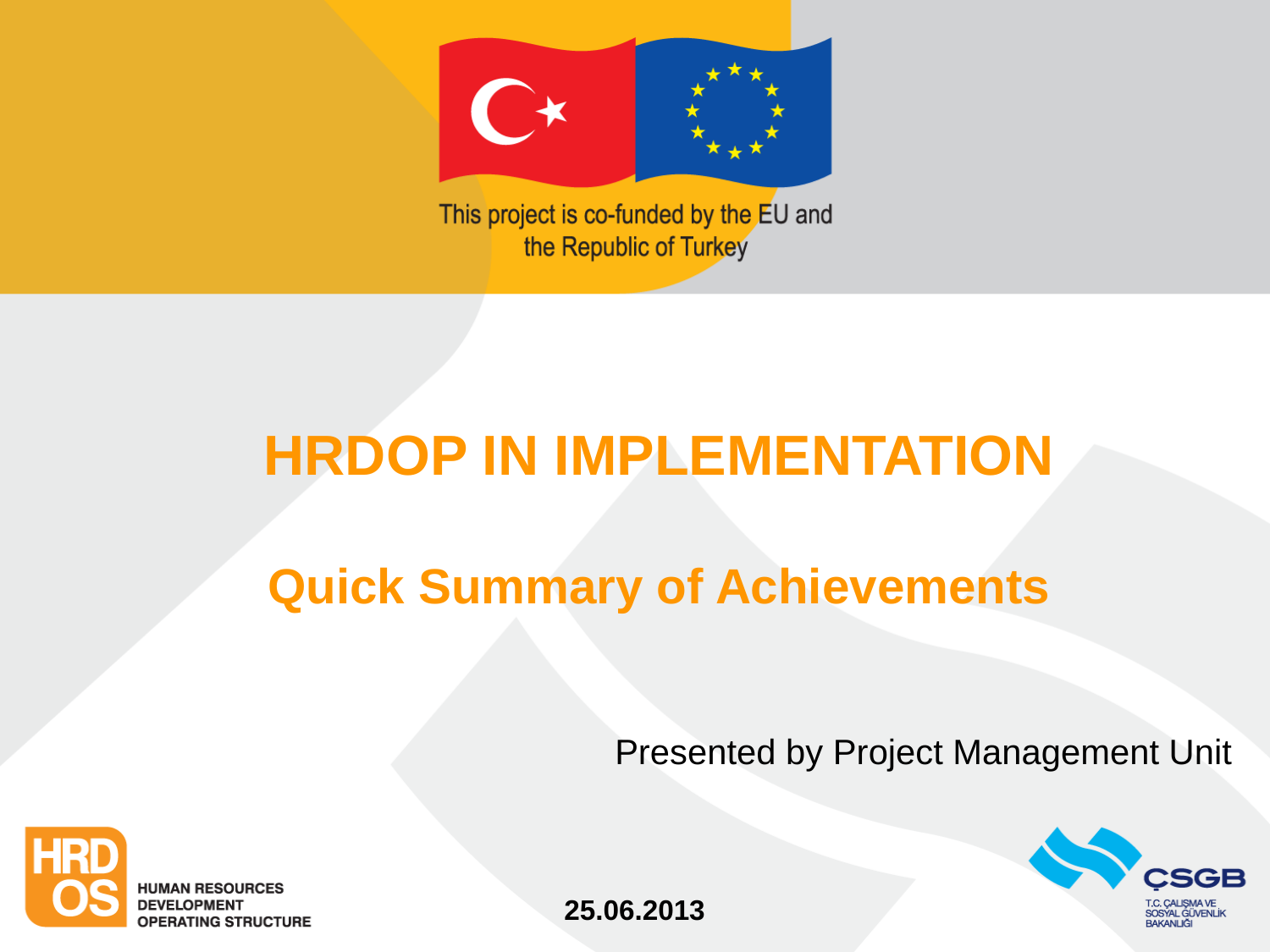

# HRDOP IN IMPLEMENTATION Quick Summary of Achievements
Presented by Project Management Unit

25.06.2013